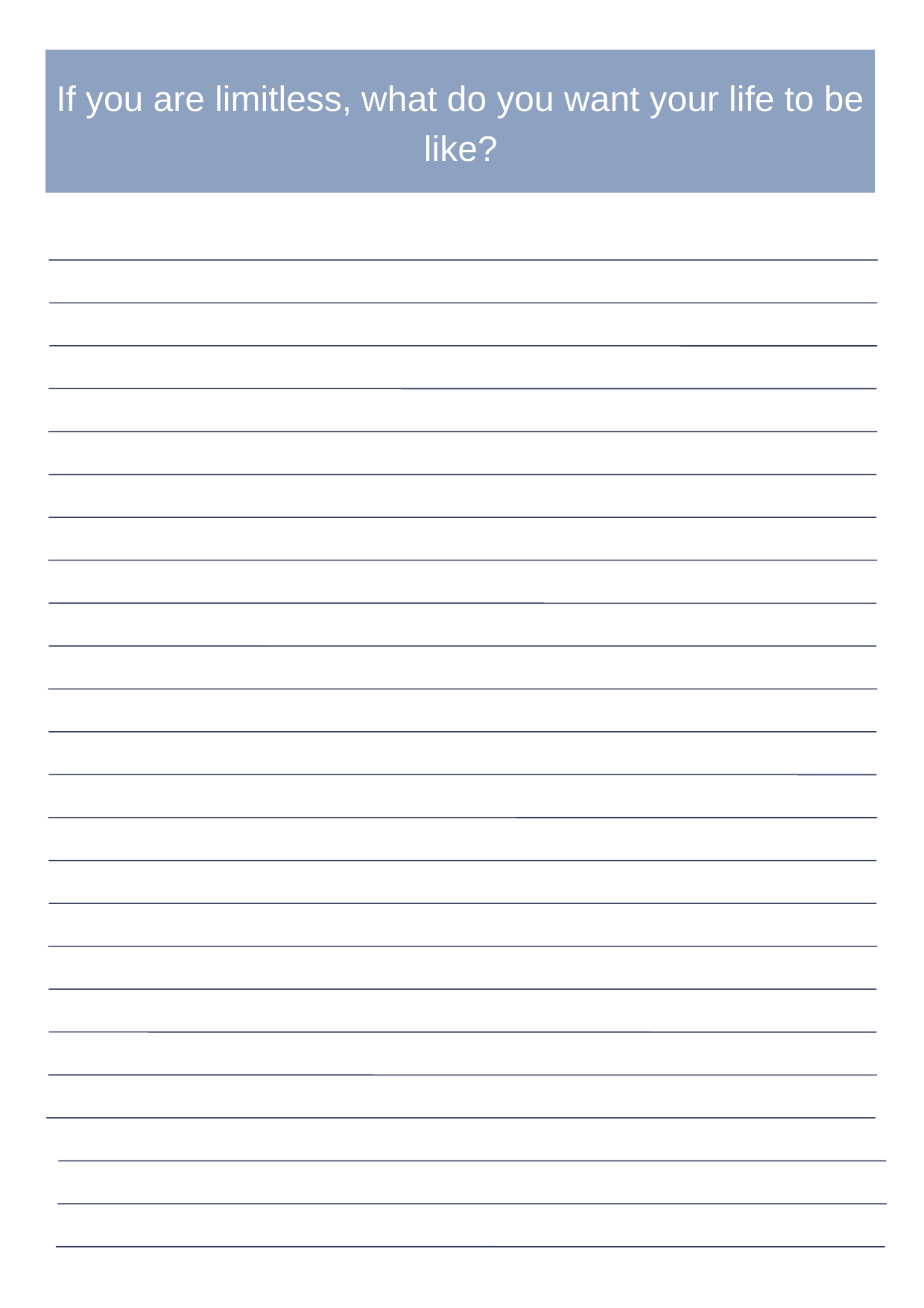

If you are limitless, what do you want your life to be like?